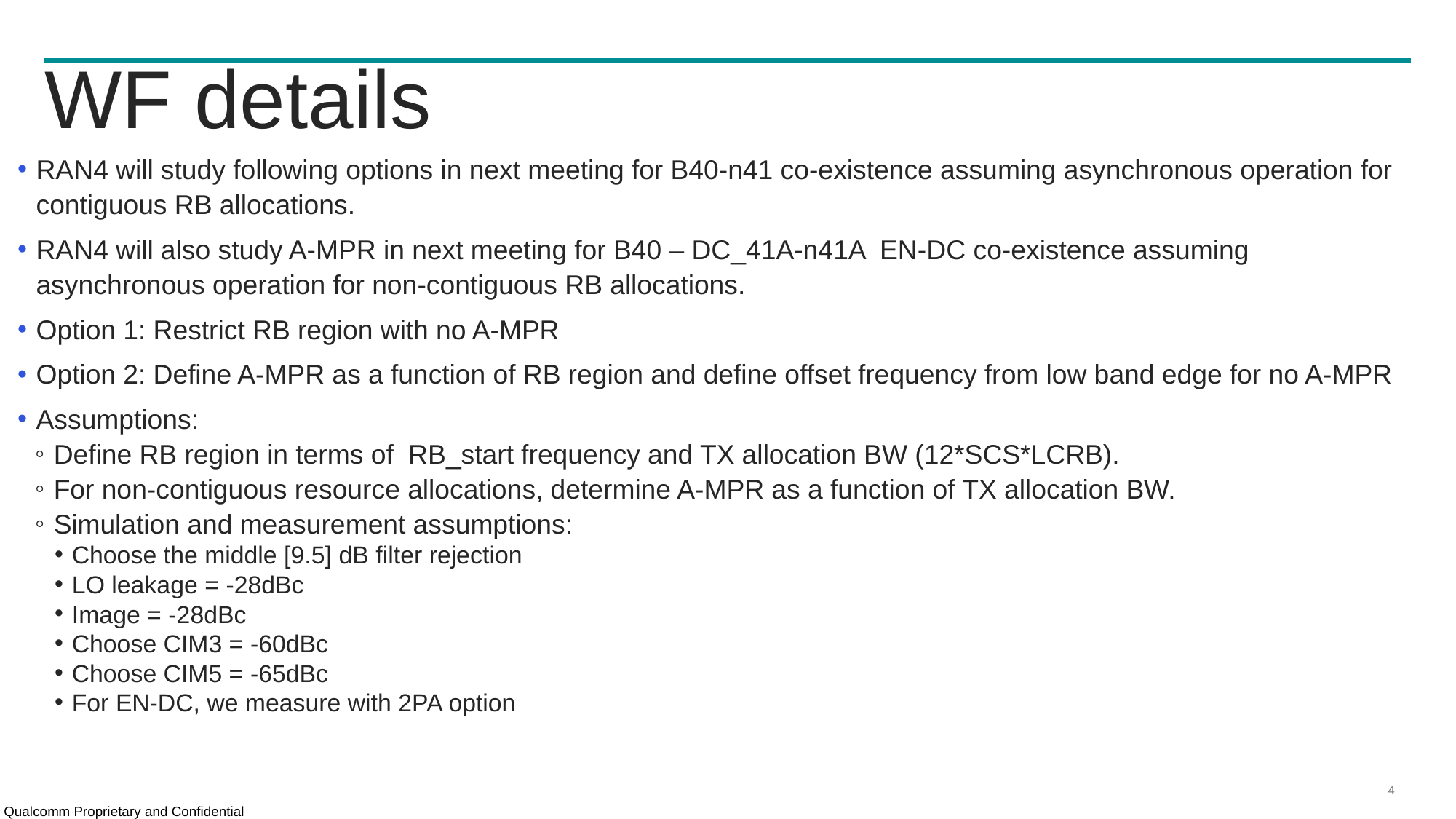

# WF details
RAN4 will study following options in next meeting for B40-n41 co-existence assuming asynchronous operation for contiguous RB allocations.
RAN4 will also study A-MPR in next meeting for B40 – DC_41A-n41A  EN-DC co-existence assuming asynchronous operation for non-contiguous RB allocations.
Option 1: Restrict RB region with no A-MPR
Option 2: Define A-MPR as a function of RB region and define offset frequency from low band edge for no A-MPR
Assumptions:
Define RB region in terms of  RB_start frequency and TX allocation BW (12*SCS*LCRB).
For non-contiguous resource allocations, determine A-MPR as a function of TX allocation BW.
Simulation and measurement assumptions:
Choose the middle [9.5] dB filter rejection
LO leakage = -28dBc
Image = -28dBc
Choose CIM3 = -60dBc
Choose CIM5 = -65dBc
For EN-DC, we measure with 2PA option